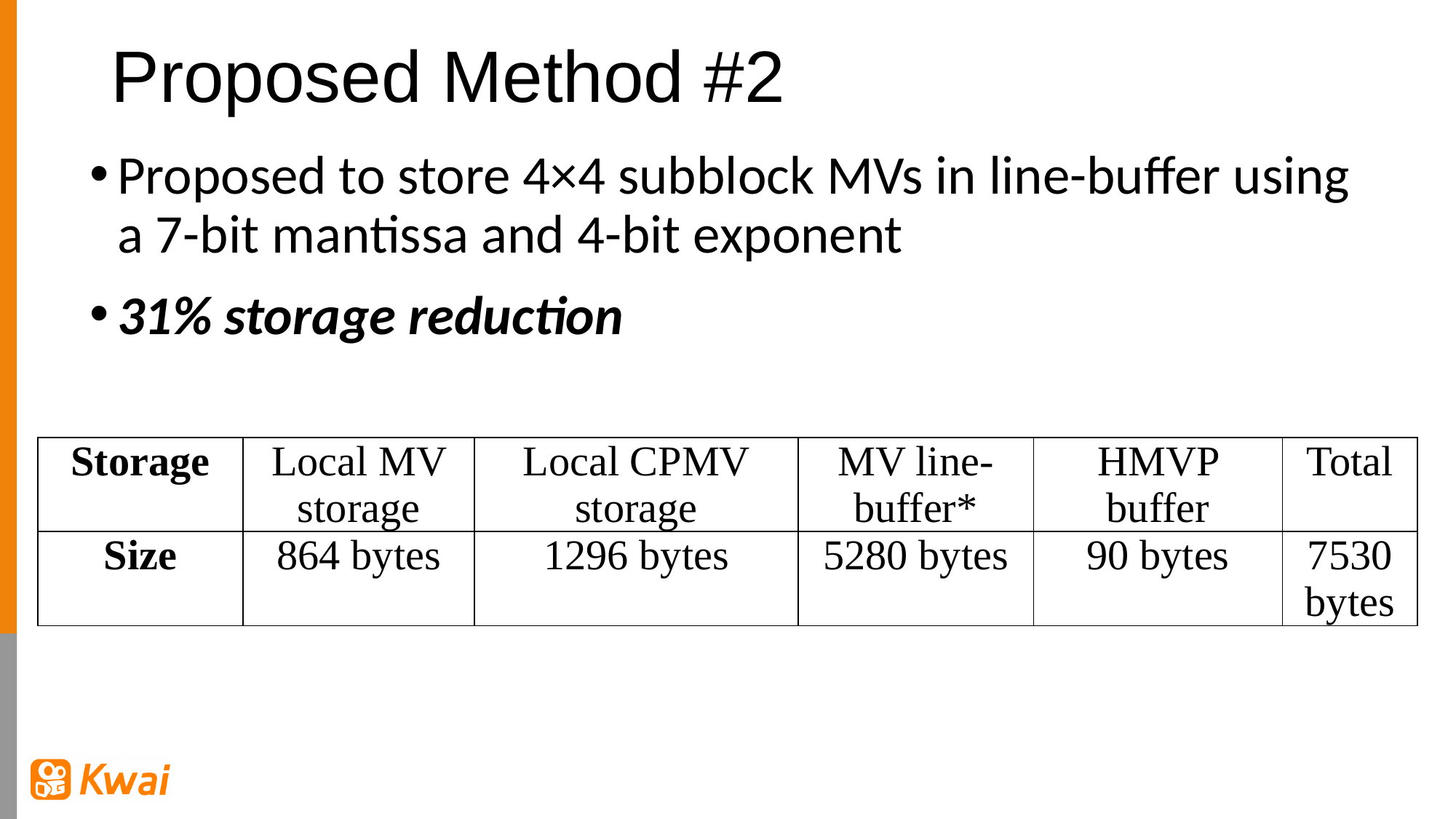

# Proposed Method #2
Proposed to store 4×4 subblock MVs in line-buffer using a 7-bit mantissa and 4-bit exponent
31% storage reduction

| Storage | Local MV storage | Local CPMV storage | MV line-buffer\* | HMVP buffer | Total |
| --- | --- | --- | --- | --- | --- |
| Size | 864 bytes | 1296 bytes | 5280 bytes | 90 bytes | 7530 bytes |